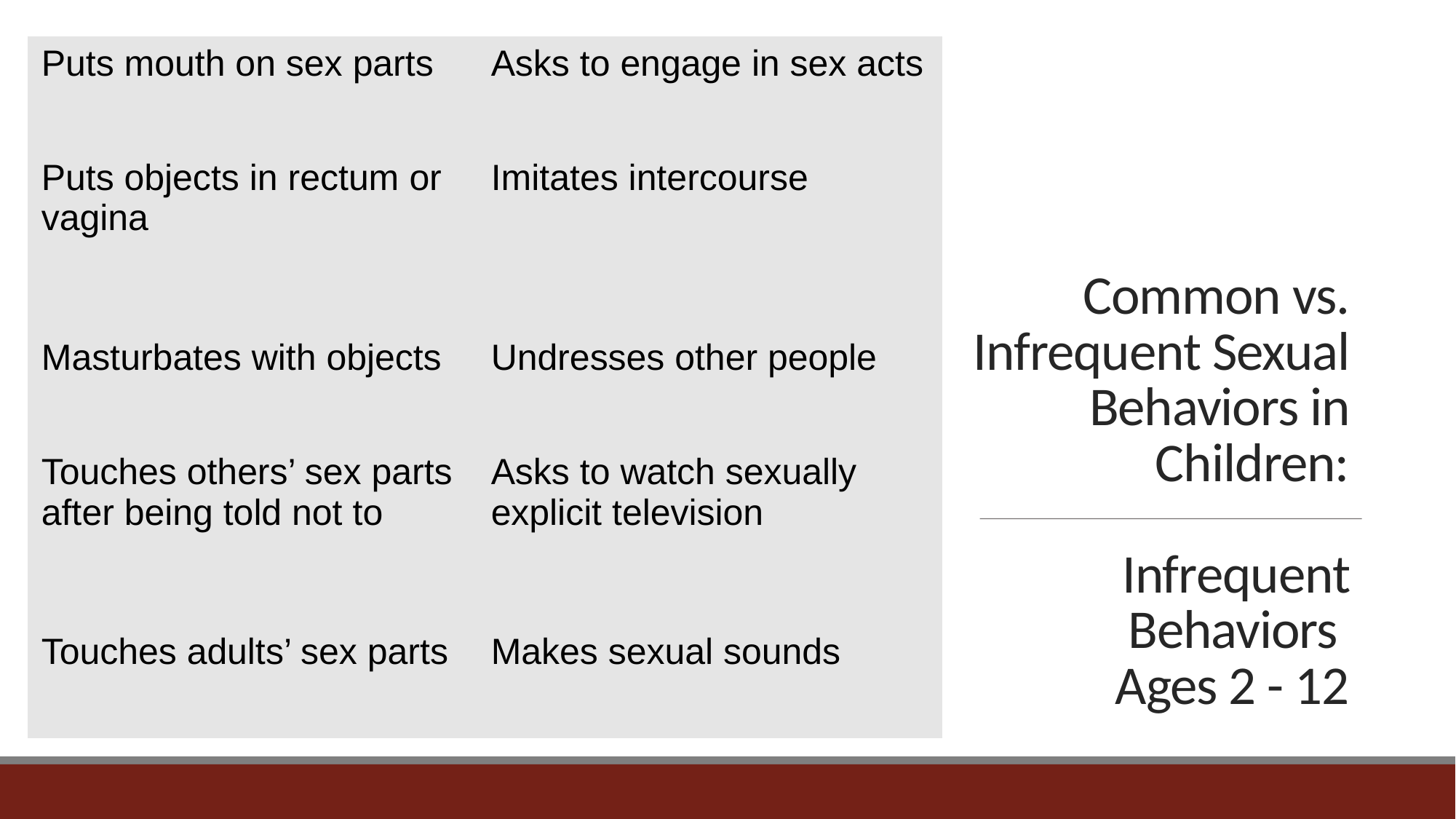

| Puts mouth on sex parts | Asks to engage in sex acts |
| --- | --- |
| Puts objects in rectum or vagina | Imitates intercourse |
| Masturbates with objects | Undresses other people |
| Touches others’ sex parts after being told not to | Asks to watch sexually explicit television |
| Touches adults’ sex parts | Makes sexual sounds |
# Common vs. Infrequent Sexual Behaviors in Children: Infrequent Behaviors Ages 2 - 12